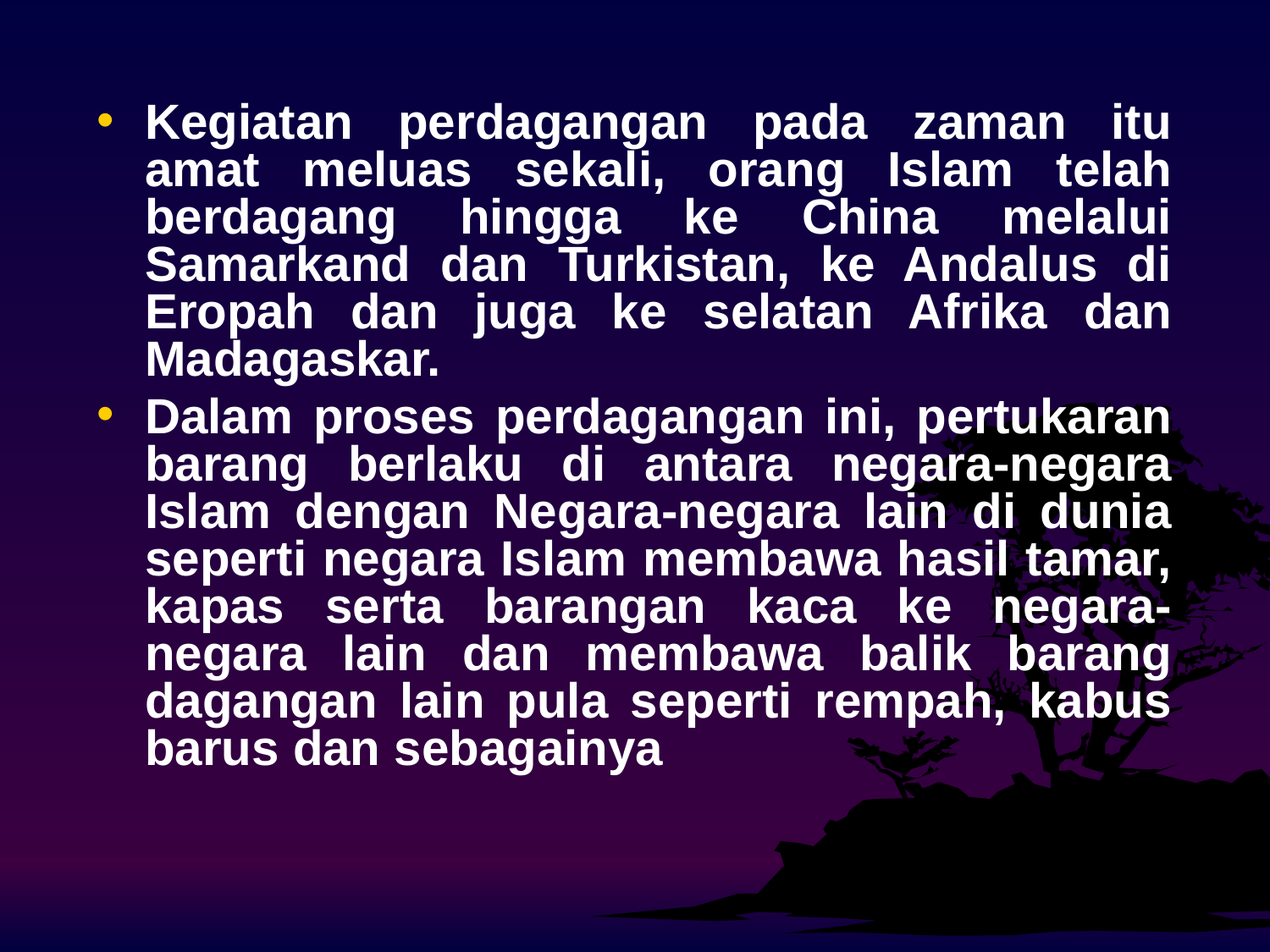

Kegiatan perdagangan pada zaman itu amat meluas sekali, orang Islam telah berdagang hingga ke China melalui Samarkand dan Turkistan, ke Andalus di Eropah dan juga ke selatan Afrika dan Madagaskar.
Dalam proses perdagangan ini, pertukaran barang berlaku di antara negara-negara Islam dengan Negara-negara lain di dunia seperti negara Islam membawa hasil tamar, kapas serta barangan kaca ke negara-negara lain dan membawa balik barang dagangan lain pula seperti rempah, kabus barus dan sebagainya